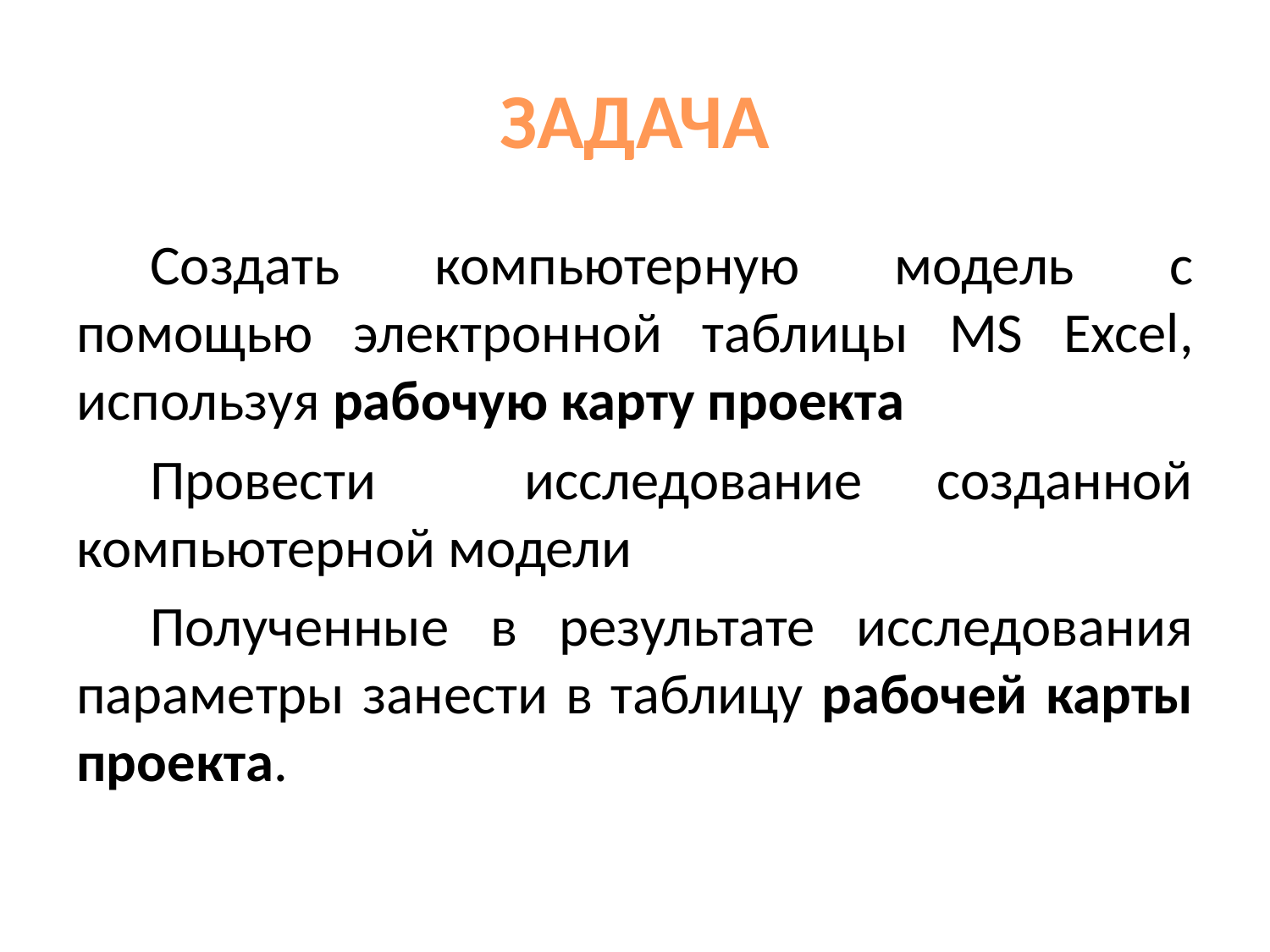

# ЗАДАЧА
Создать компьютерную модель с помощью электронной таблицы MS Excel, используя рабочую карту проекта
Провести  исследование созданной компьютерной модели
Полученные в результате исследования параметры занести в таблицу рабочей карты проекта.